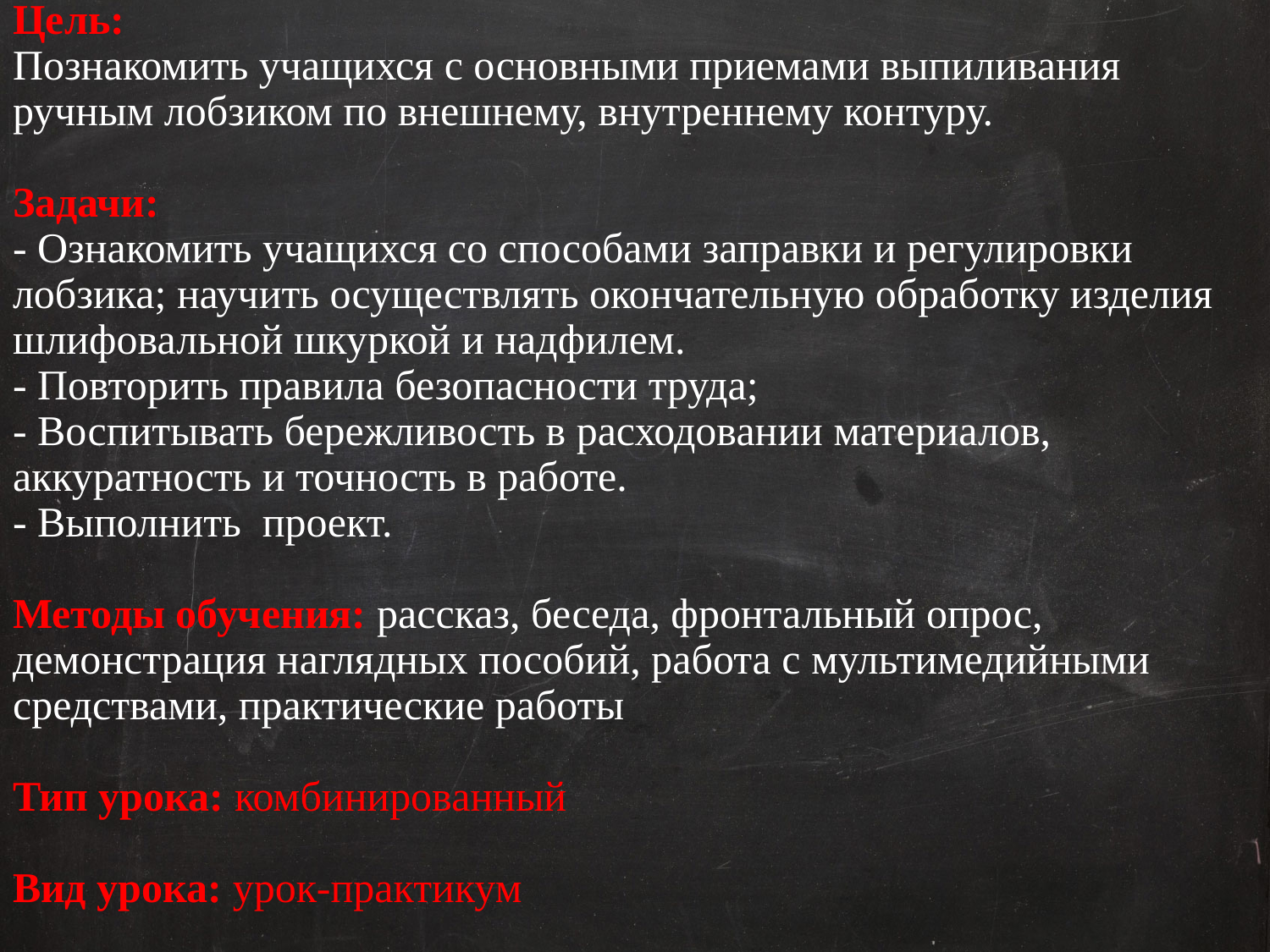

# Цель: Познакомить учащихся с основными приемами выпиливания ручным лобзиком по внешнему, внутреннему контуру. Задачи: - Ознакомить учащихся со способами заправки и регулировки    лобзика; научить осуществлять окончательную обработку изделия  шлифовальной шкуркой и надфилем. - Повторить правила безопасности труда; - Воспитывать бережливость в расходовании материалов, аккуратность и точность в работе. - Выполнить  проект. Методы обучения: рассказ, беседа, фронтальный опрос, демонстрация наглядных пособий, работа с мультимедийными средствами, практические работы   Тип урока: комбинированный   Вид урока: урок-практикум